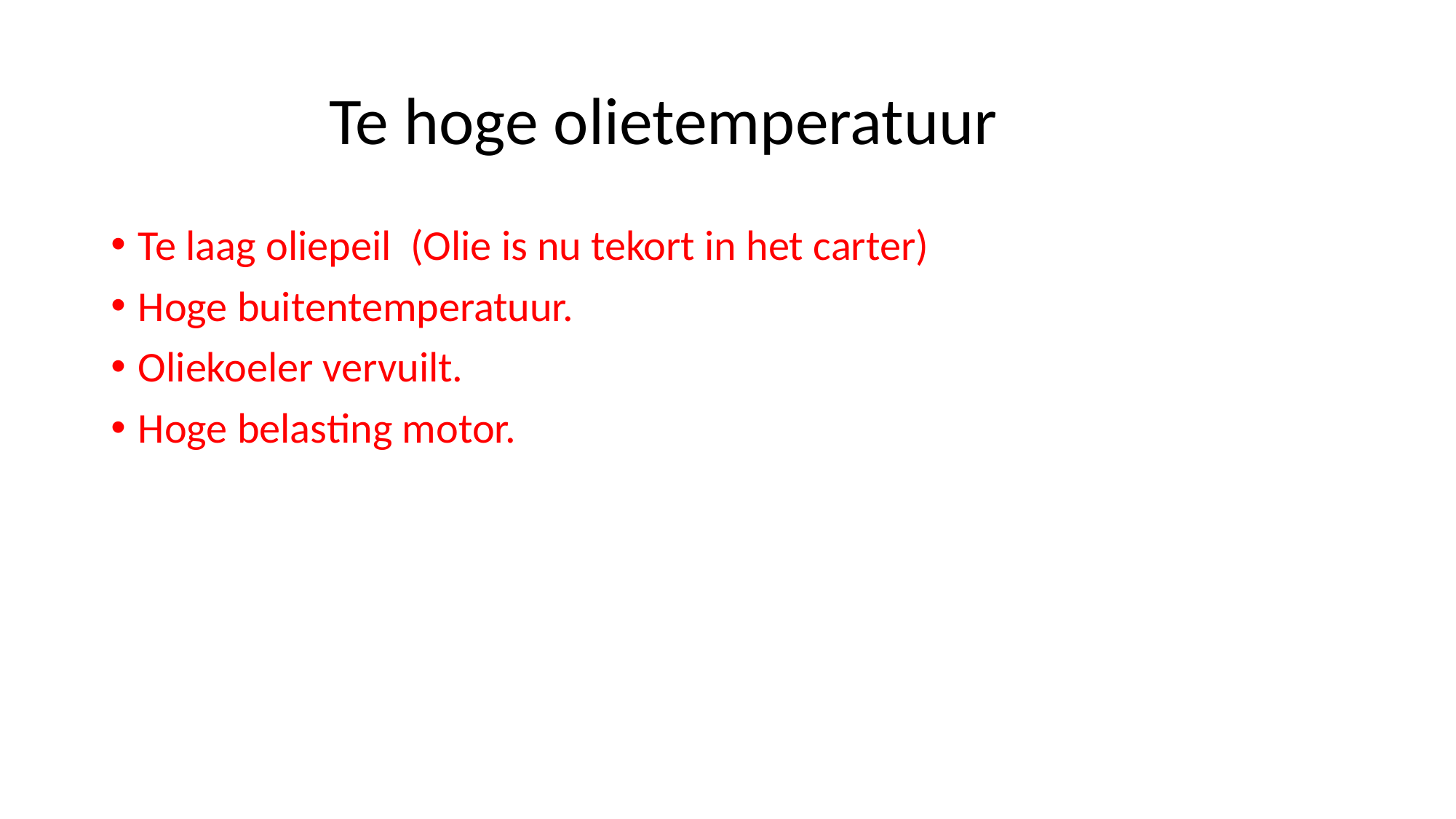

# Te hoge olietemperatuur
Te laag oliepeil  (Olie is nu tekort in het carter)
Hoge buitentemperatuur.
Oliekoeler vervuilt.
Hoge belasting motor.